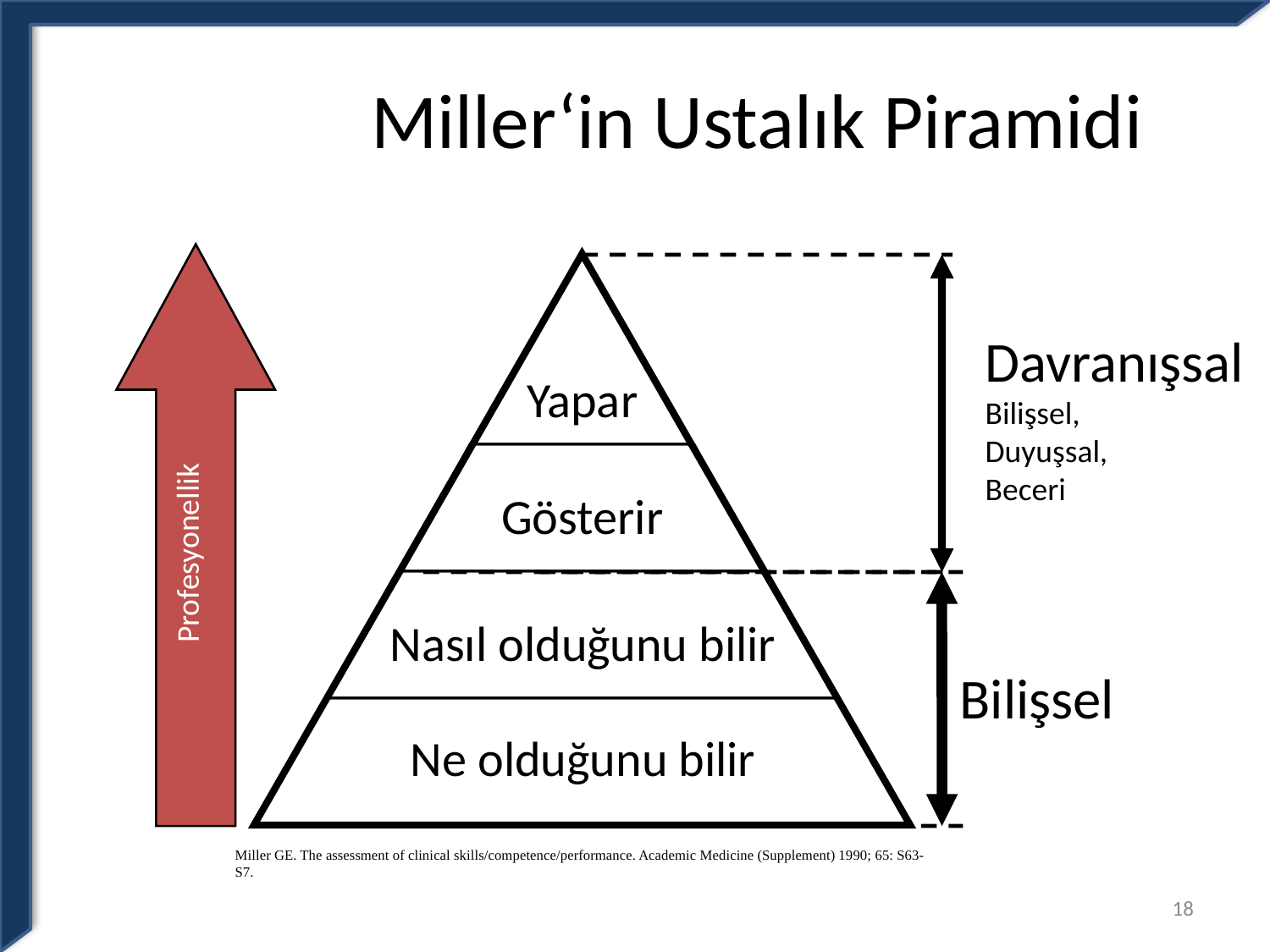

# Miller‘in Ustalık Piramidi

Profesyonellik

Davranışsal
Bilişsel,
Duyuşsal,
Beceri

Yapar
Gösterir

Bilişsel

Nasıl olduğunu bilir
Ne olduğunu bilir
Miller GE. The assessment of clinical skills/competence/performance. Academic Medicine (Supplement) 1990; 65: S63-S7.

18